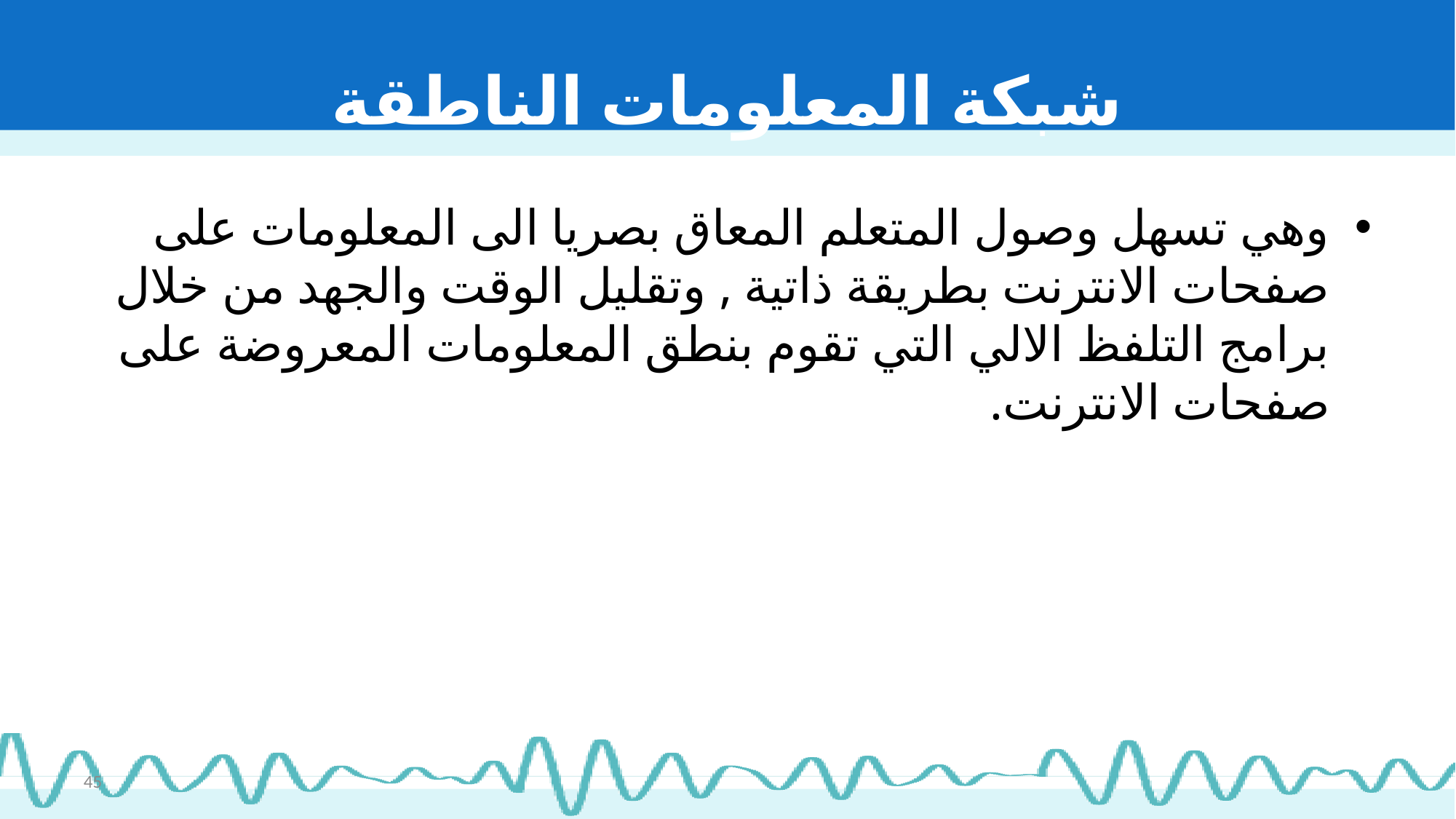

# شبكة المعلومات الناطقة
وهي تسهل وصول المتعلم المعاق بصريا الى المعلومات على صفحات الانترنت بطريقة ذاتية , وتقليل الوقت والجهد من خلال برامج التلفظ الالي التي تقوم بنطق المعلومات المعروضة على صفحات الانترنت.
45